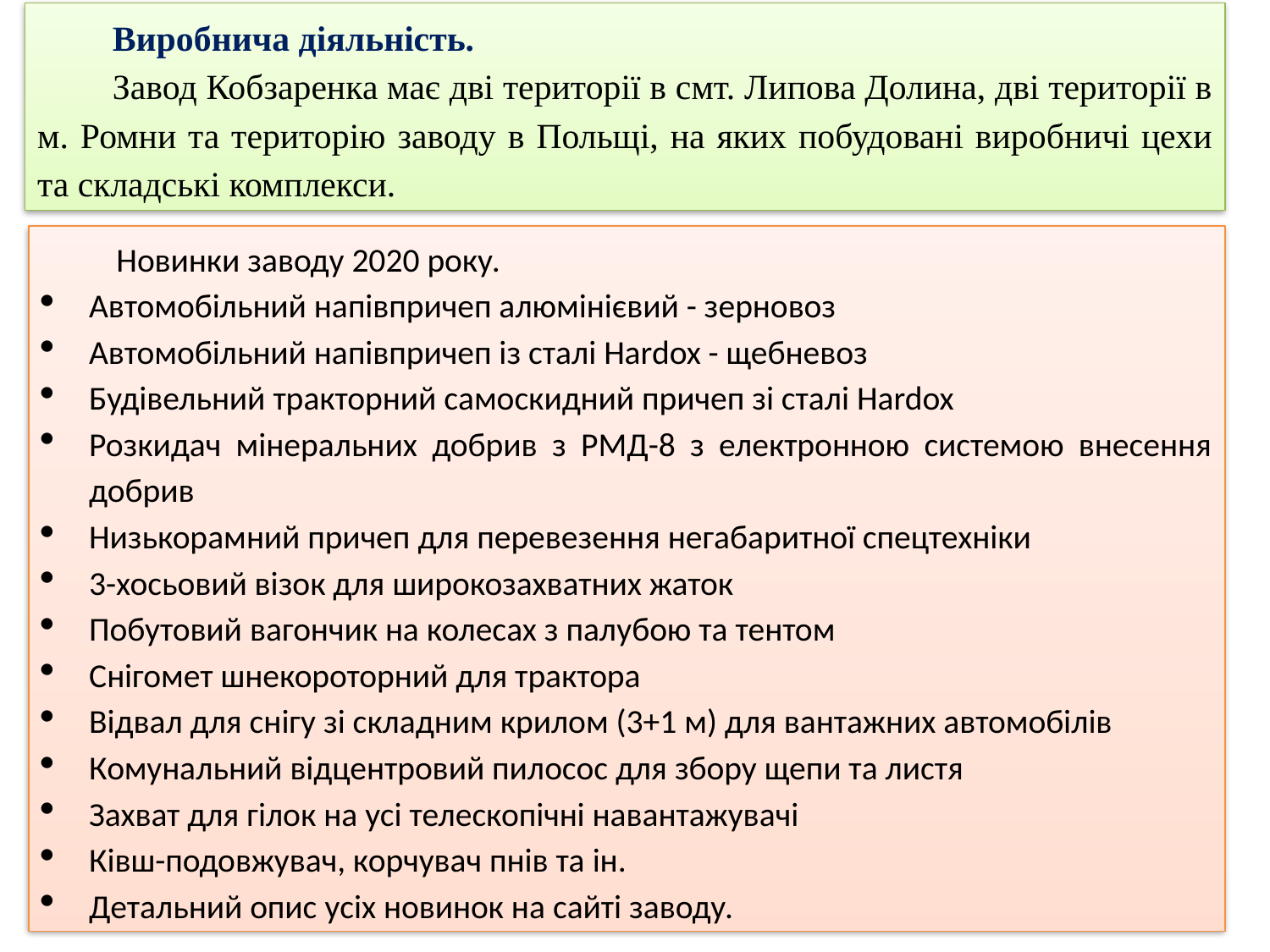

Виробнича діяльність.
Завод Кобзаренка має дві території в смт. Липова Долина, дві території в м. Ромни та територію заводу в Польщі, на яких побудовані виробничі цехи та складські комплекси.
Новинки заводу 2020 року.
Автомобільний напівпричеп алюмінієвий - зерновоз
Автомобільний напівпричеп із сталі Hardox - щебневоз
Будівельний тракторний самоскидний причеп зі сталі Hardox
Розкидач мінеральних добрив з РМД-8 з електронною системою внесення добрив
Низькорамний причеп для перевезення негабаритної спецтехніки
3-хосьовий візок для широкозахватних жаток
Побутовий вагончик на колесах з палубою та тентом
Снігомет шнекороторний для трактора
Відвал для снігу зі складним крилом (3+1 м) для вантажних автомобілів
Комунальний відцентровий пилосос для збору щепи та листя
Захват для гілок на усі телескопічні навантажувачі
Ківш-подовжувач, корчувач пнів та ін.
Детальний опис усіх новинок на сайті заводу.